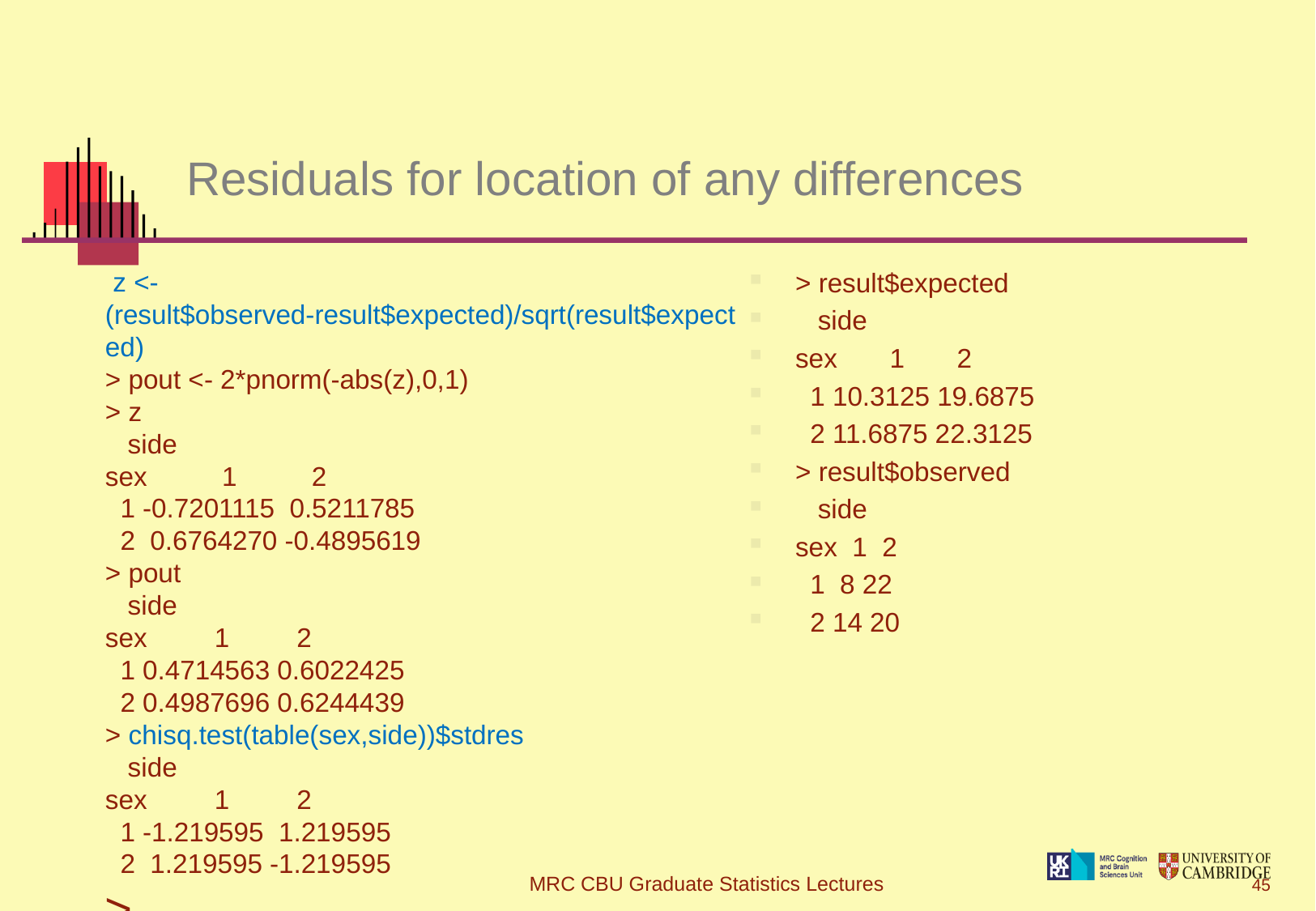

#
Residuals for location of any differences
 z <- (result$observed-result$expected)/sqrt(result$expected)
> pout <- 2*pnorm(-abs(z),0,1)
> z
   side
sex          1          2
  1 -0.7201115  0.5211785
  2  0.6764270 -0.4895619
> pout
   side
sex         1         2
  1 0.4714563 0.6022425
  2 0.4987696 0.6244439
> chisq.test(table(sex,side))$stdres
   side
sex         1         2
  1 -1.219595  1.219595
  2  1.219595 -1.219595
>
> result$expected
   side
sex       1       2
  1 10.3125 19.6875
  2 11.6875 22.3125
> result$observed
   side
sex  1  2
  1  8 22
  2 14 20

MRC CBU Graduate Statistics Lectures
45